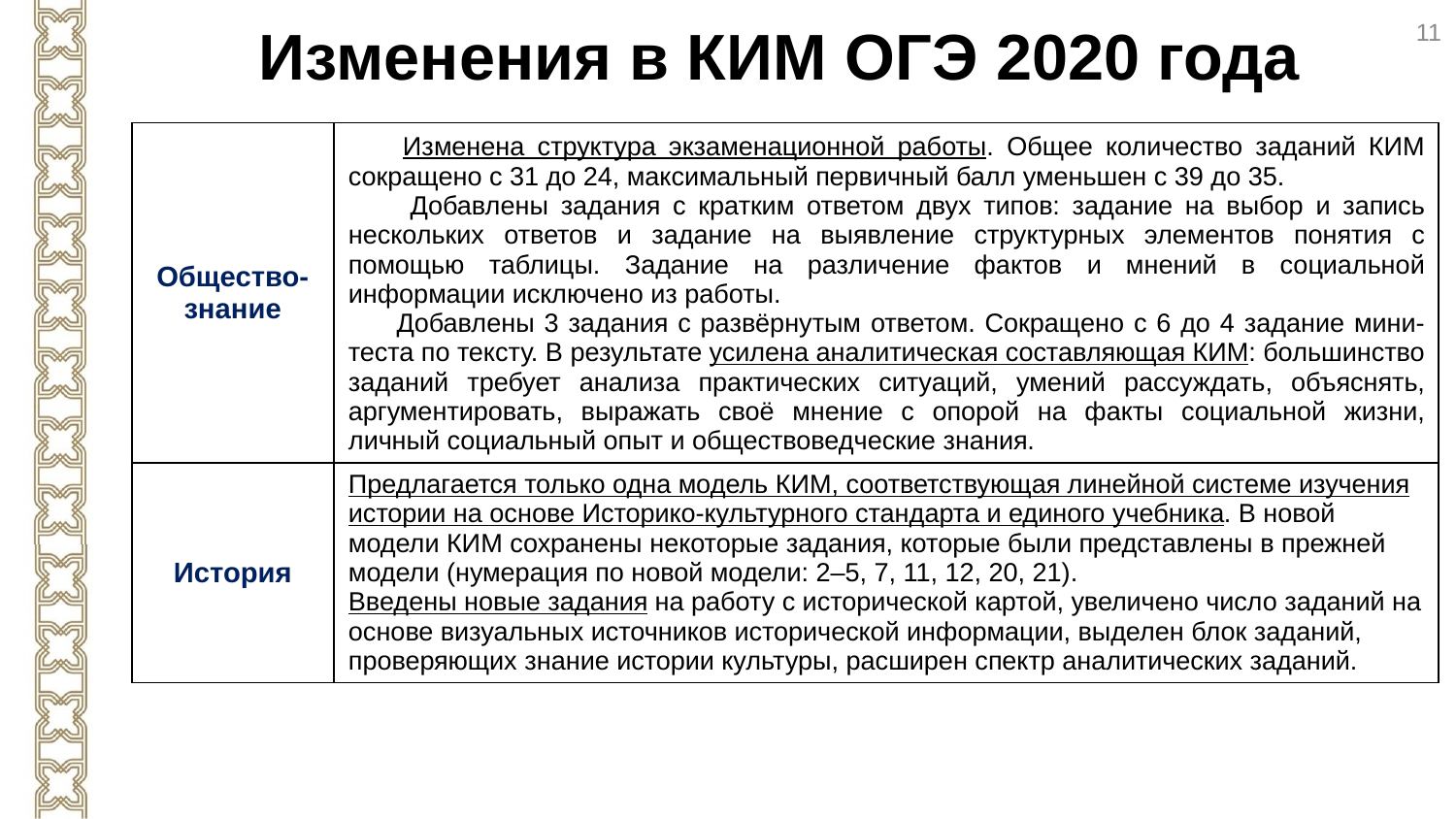

11
Изменения в КИМ ОГЭ 2020 года

| Общество-знание | Изменена структура экзаменационной работы. Общее количество заданий КИМ сокращено с 31 до 24, максимальный первичный балл уменьшен с 39 до 35. Добавлены задания с кратким ответом двух типов: задание на выбор и запись нескольких ответов и задание на выявление структурных элементов понятия с помощью таблицы. Задание на различение фактов и мнений в социальной информации исключено из работы. Добавлены 3 задания с развёрнутым ответом. Сокращено с 6 до 4 задание мини-теста по тексту. В результате усилена аналитическая составляющая КИМ: большинство заданий требует анализа практических ситуаций, умений рассуждать, объяснять, аргументировать, выражать своё мнение с опорой на факты социальной жизни, личный социальный опыт и обществоведческие знания. |
| --- | --- |
| История | Предлагается только одна модель КИМ, соответствующая линейной системе изучения истории на основе Историко-культурного стандарта и единого учебника. В новой модели КИМ сохранены некоторые задания, которые были представлены в прежней модели (нумерация по новой модели: 2–5, 7, 11, 12, 20, 21). Введены новые задания на работу с исторической картой, увеличено число заданий на основе визуальных источников исторической информации, выделен блок заданий, проверяющих знание истории культуры, расширен спектр аналитических заданий. |